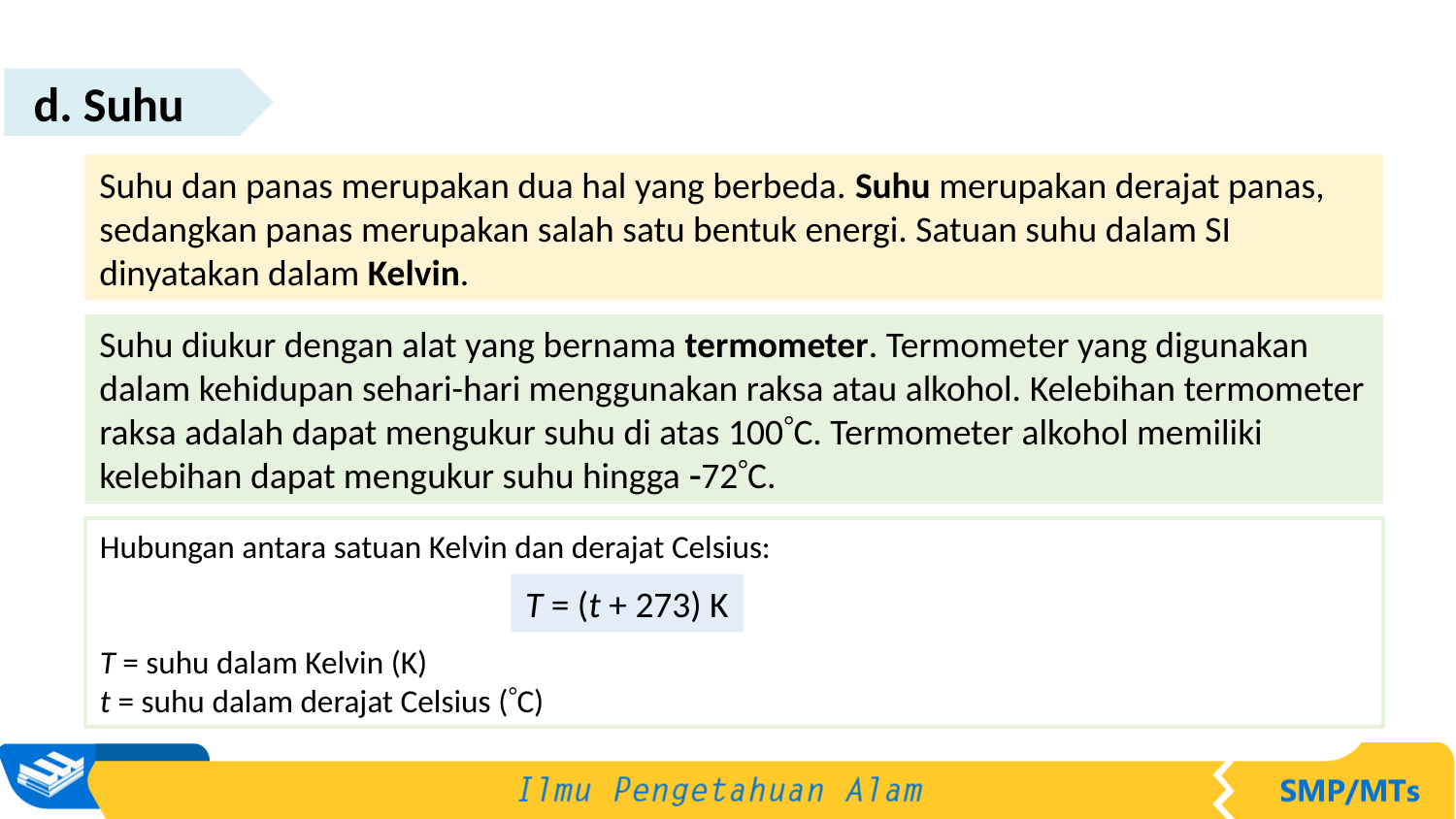

d. Suhu
Suhu dan panas merupakan dua hal yang berbeda. Suhu merupakan derajat panas, sedangkan panas merupakan salah satu bentuk energi. Satuan suhu dalam SI dinyatakan dalam Kelvin.
Suhu diukur dengan alat yang bernama termometer. Termometer yang digunakan dalam kehidupan sehari-hari menggunakan raksa atau alkohol. Kelebihan termometer raksa adalah dapat mengukur suhu di atas 100°C. Termometer alkohol memiliki kelebihan dapat mengukur suhu hingga −72°C.
Hubungan antara satuan Kelvin dan derajat Celsius:

T = suhu dalam Kelvin (K)
t = suhu dalam derajat Celsius (°C)
T = (t + 273) K